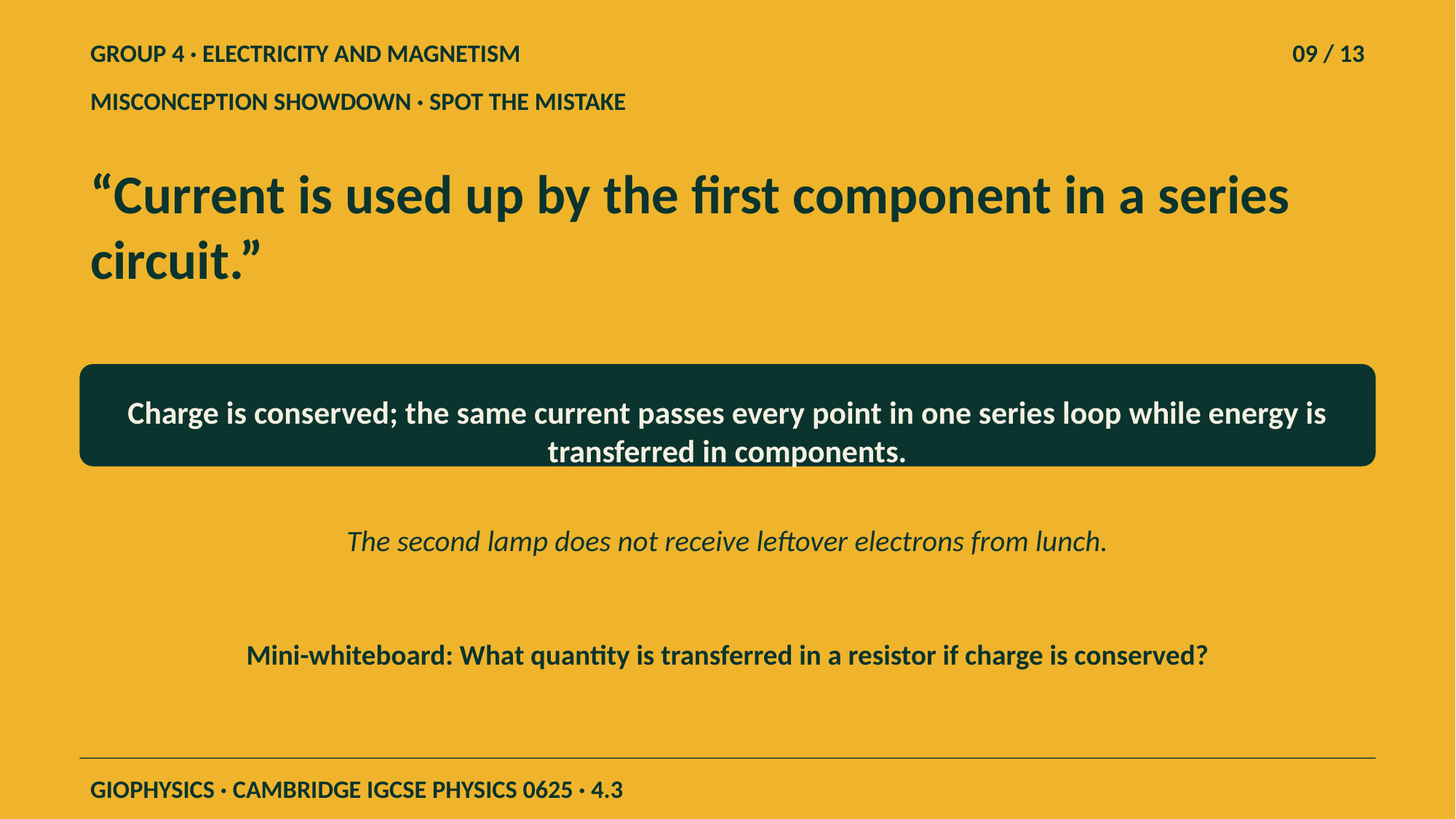

GROUP 4 · ELECTRICITY AND MAGNETISM
09 / 13
MISCONCEPTION SHOWDOWN · SPOT THE MISTAKE
“Current is used up by the first component in a series circuit.”

Charge is conserved; the same current passes every point in one series loop while energy is transferred in components.
The second lamp does not receive leftover electrons from lunch.
Mini-whiteboard: What quantity is transferred in a resistor if charge is conserved?

GIOPHYSICS · CAMBRIDGE IGCSE PHYSICS 0625 · 4.3